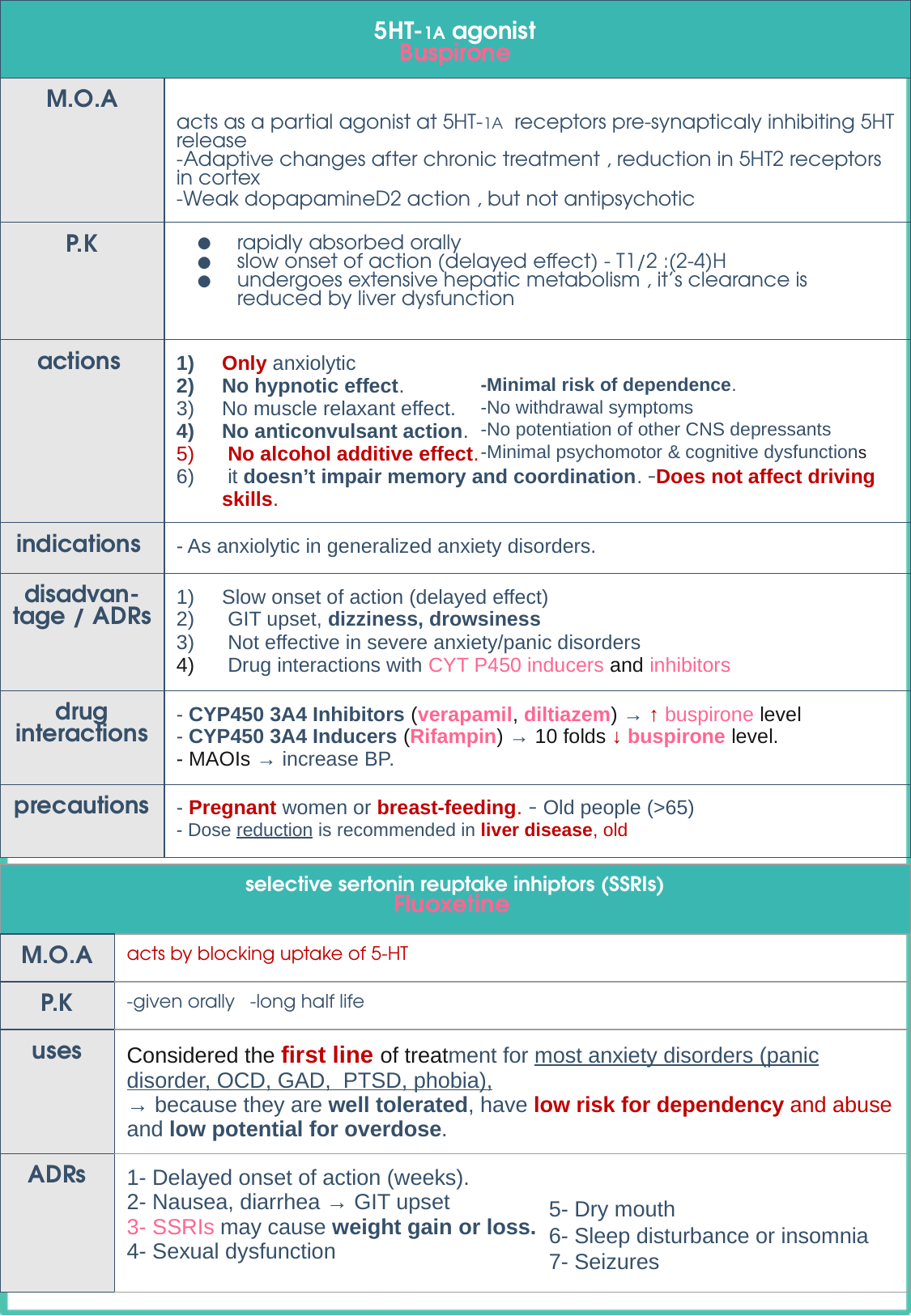

| 5HT-1A agonist Buspirone |  |
| --- | --- |
| M.O.A | acts as a partial agonist at 5HT-1A receptors pre-synapticaly inhibiting 5HT release -Adaptive changes after chronic treatment , reduction in 5HT2 receptors in cortex -Weak dopapamineD2 action , but not antipsychotic |
| P.K | rapidly absorbed orally slow onset of action (delayed effect) - T1/2 :(2-4)H undergoes extensive hepatic metabolism , it’s clearance is reduced by liver dysfunction |
| actions | Only anxiolytic No hypnotic effect. No muscle relaxant effect. No anticonvulsant action. No alcohol additive effect. it doesn’t impair memory and coordination. -Does not affect driving skills. |
| indications | - As anxiolytic in generalized anxiety disorders. |
| disadvan- tage / ADRs | Slow onset of action (delayed effect) GIT upset, dizziness, drowsiness Not effective in severe anxiety/panic disorders Drug interactions with CYT P450 inducers and inhibitors |
| drug interactions | - CYP450 3A4 Inhibitors (verapamil, diltiazem) → ↑ buspirone level - CYP450 3A4 Inducers (Rifampin) → 10 folds ↓ buspirone level. - MAOIs → increase BP. |
| precautions | - Pregnant women or breast-feeding. - Old people (>65) - Dose reduction is recommended in liver disease, old |
-Minimal risk of dependence.
-No withdrawal symptoms
-No potentiation of other CNS depressants
-Minimal psychomotor & cognitive dysfunctions
| selective sertonin reuptake inhiptors (SSRIs) Fluoxetine |  |
| --- | --- |
| M.O.A | acts by blocking uptake of 5-HT |
| P.K | -given orally -long half life |
| uses | Considered the first line of treatment for most anxiety disorders (panic disorder, OCD, GAD, PTSD, phobia), → because they are well tolerated, have low risk for dependency and abuse and low potential for overdose. |
| ADRs | 1- Delayed onset of action (weeks). 2- Nausea, diarrhea → GIT upset 3- SSRIs may cause weight gain or loss. 4- Sexual dysfunction |
5- Dry mouth
6- Sleep disturbance or insomnia
7- Seizures